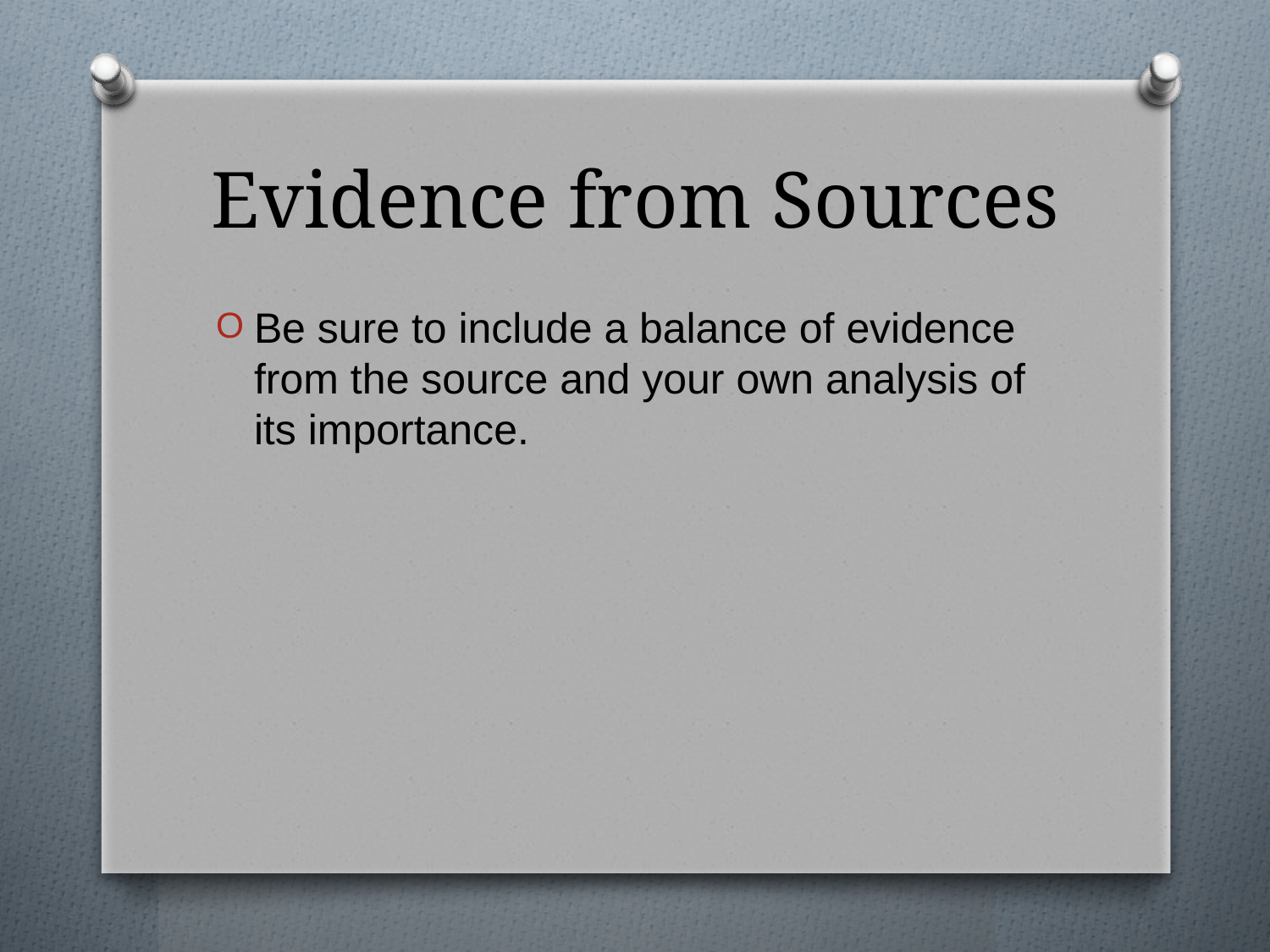

# Evidence from Sources
Be sure to include a balance of evidence from the source and your own analysis of its importance.